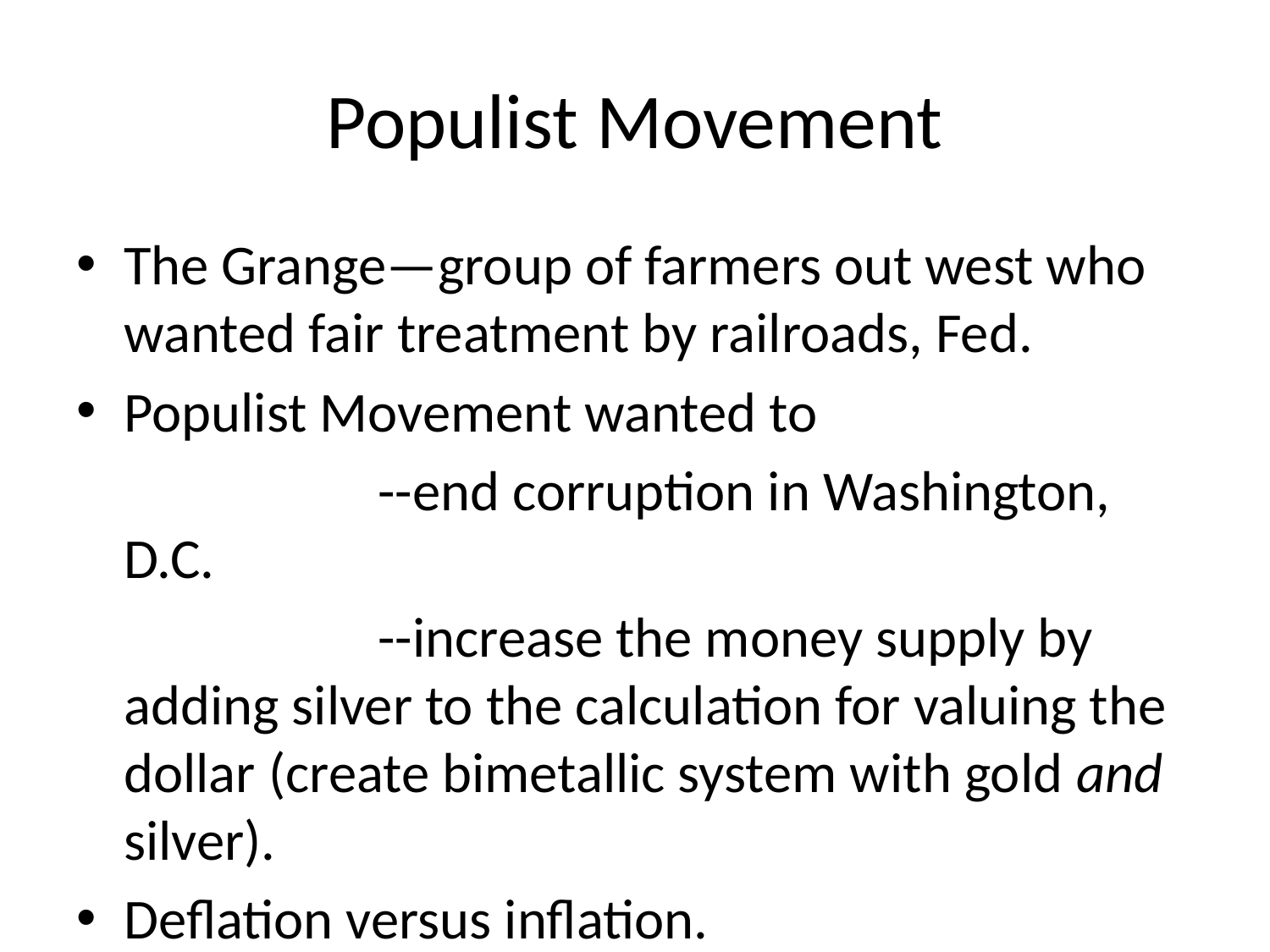

# Populist Movement
The Grange—group of farmers out west who wanted fair treatment by railroads, Fed.
Populist Movement wanted to
			--end corruption in Washington, D.C.
 			--increase the money supply by adding silver to the calculation for valuing the dollar (create bimetallic system with gold and silver).
Deflation versus inflation.